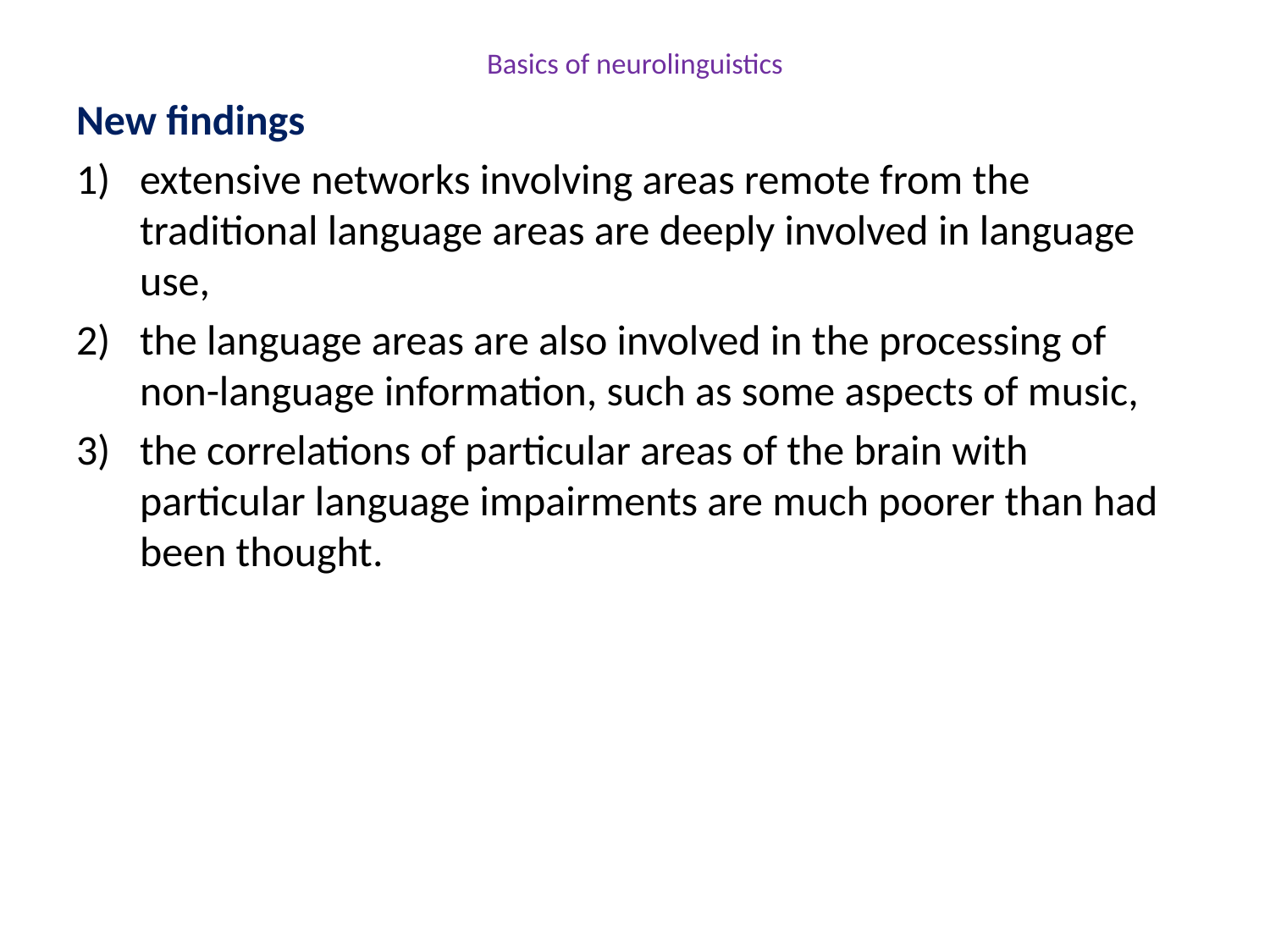

# Basics of neurolinguistics
New findings
extensive networks involving areas remote from the traditional language areas are deeply involved in language use,
the language areas are also involved in the processing of non-language information, such as some aspects of music,
the correlations of particular areas of the brain with particular language impairments are much poorer than had been thought.